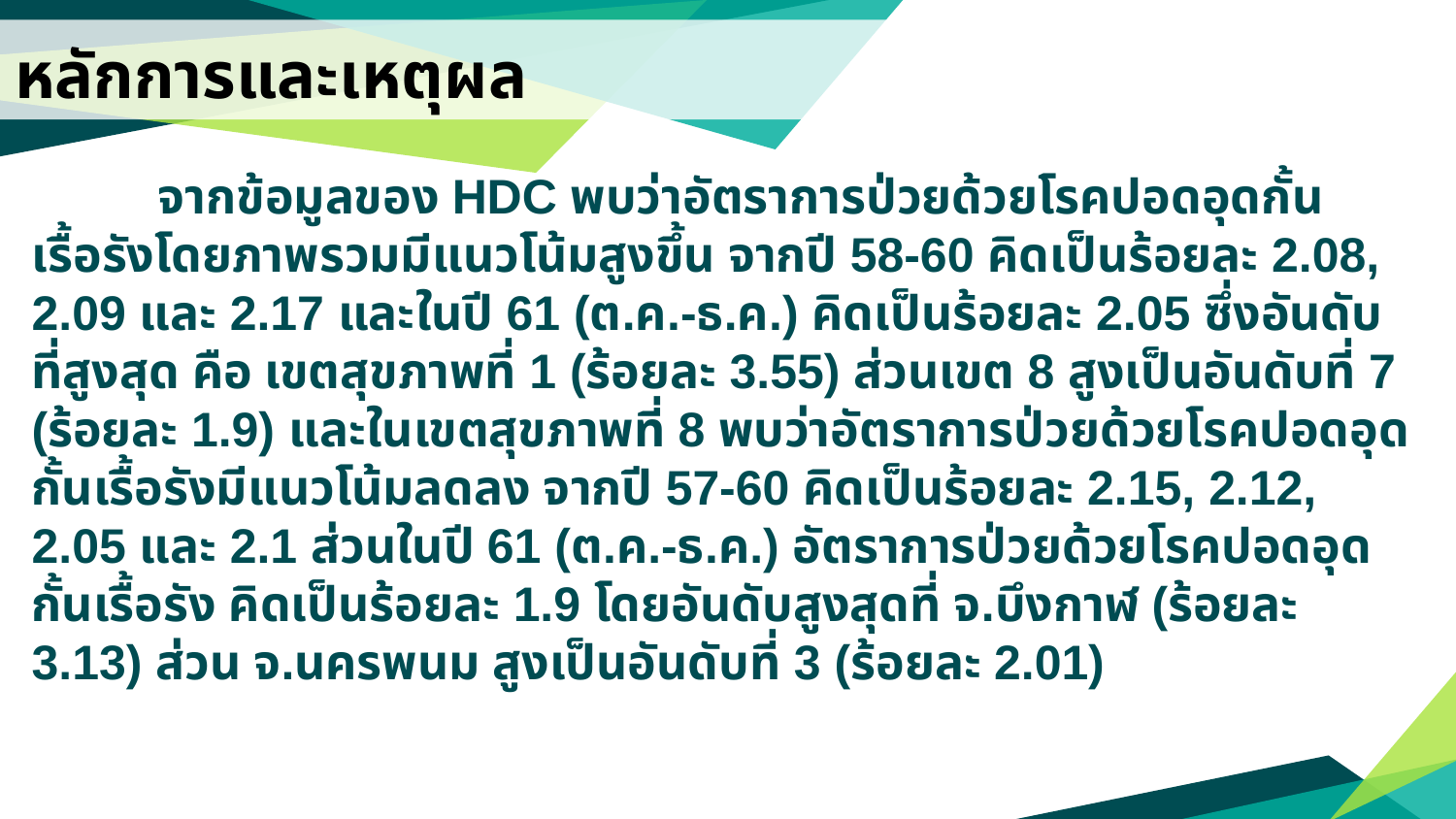

หลักการและเหตุผล
          จากข้อมูลของ HDC พบว่าอัตราการป่วยด้วยโรคปอดอุดกั้นเรื้อรังโดยภาพรวมมีแนวโน้มสูงขึ้น จากปี 58-60 คิดเป็นร้อยละ 2.08, 2.09 และ 2.17 และในปี 61 (ต.ค.-ธ.ค.) คิดเป็นร้อยละ 2.05 ซึ่งอันดับที่สูงสุด คือ เขตสุขภาพที่ 1 (ร้อยละ 3.55) ส่วนเขต 8 สูงเป็นอันดับที่ 7 (ร้อยละ 1.9) และในเขตสุขภาพที่ 8 พบว่าอัตราการป่วยด้วยโรคปอดอุดกั้นเรื้อรังมีแนวโน้มลดลง จากปี 57-60 คิดเป็นร้อยละ 2.15, 2.12, 2.05 และ 2.1 ส่วนในปี 61 (ต.ค.-ธ.ค.) อัตราการป่วยด้วยโรคปอดอุดกั้นเรื้อรัง คิดเป็นร้อยละ 1.9 โดยอันดับสูงสุดที่ จ.บึงกาฬ (ร้อยละ 3.13) ส่วน จ.นครพนม สูงเป็นอันดับที่ 3 (ร้อยละ 2.01)